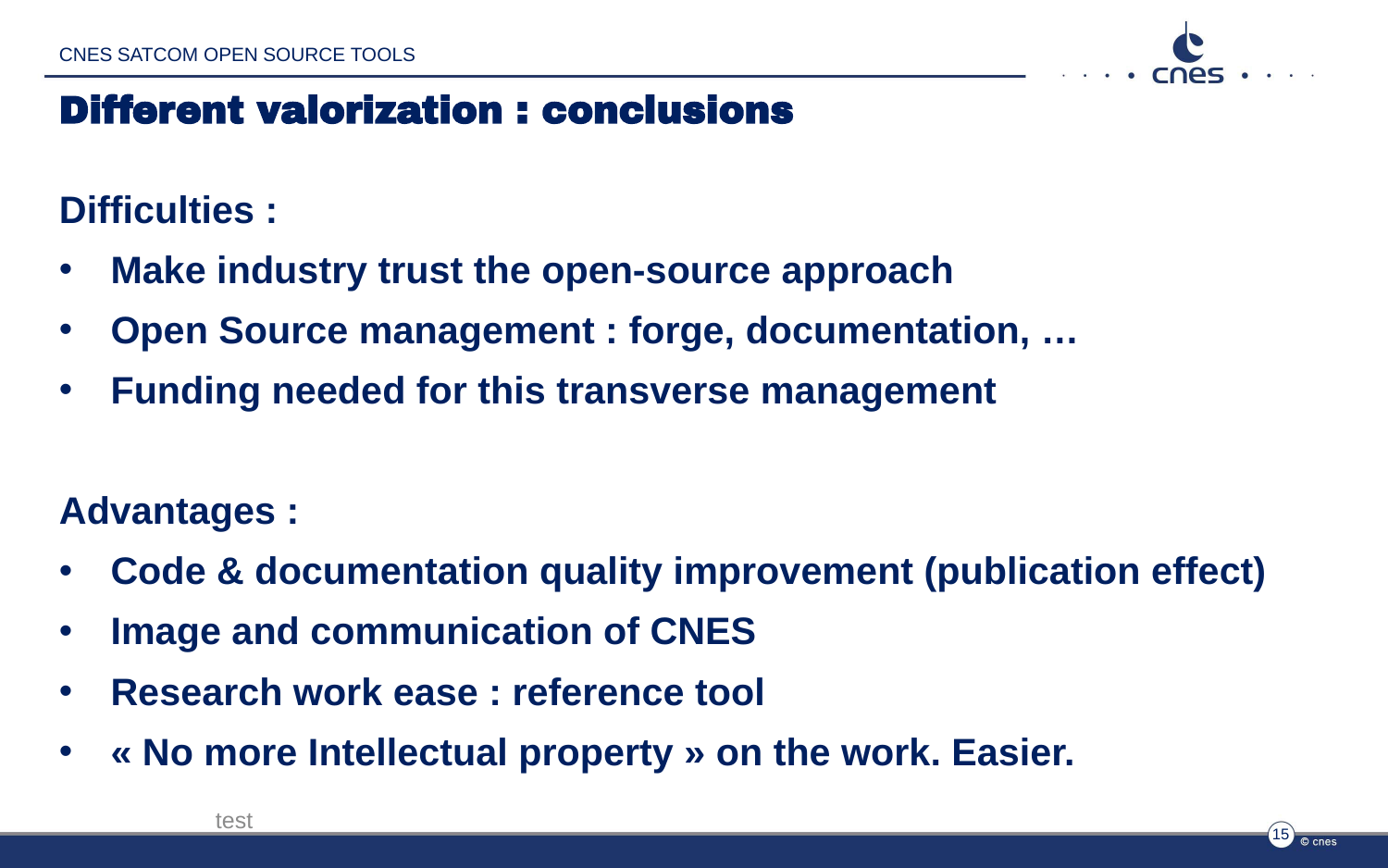

CNES SATCOM OPEN SOURCE TOOLS

# Different valorization : conclusions
Difficulties :
Make industry trust the open-source approach
Open Source management : forge, documentation, …
Funding needed for this transverse management

Advantages :
Code & documentation quality improvement (publication effect)
Image and communication of CNES
Research work ease : reference tool
« No more Intellectual property » on the work. Easier.
test
15